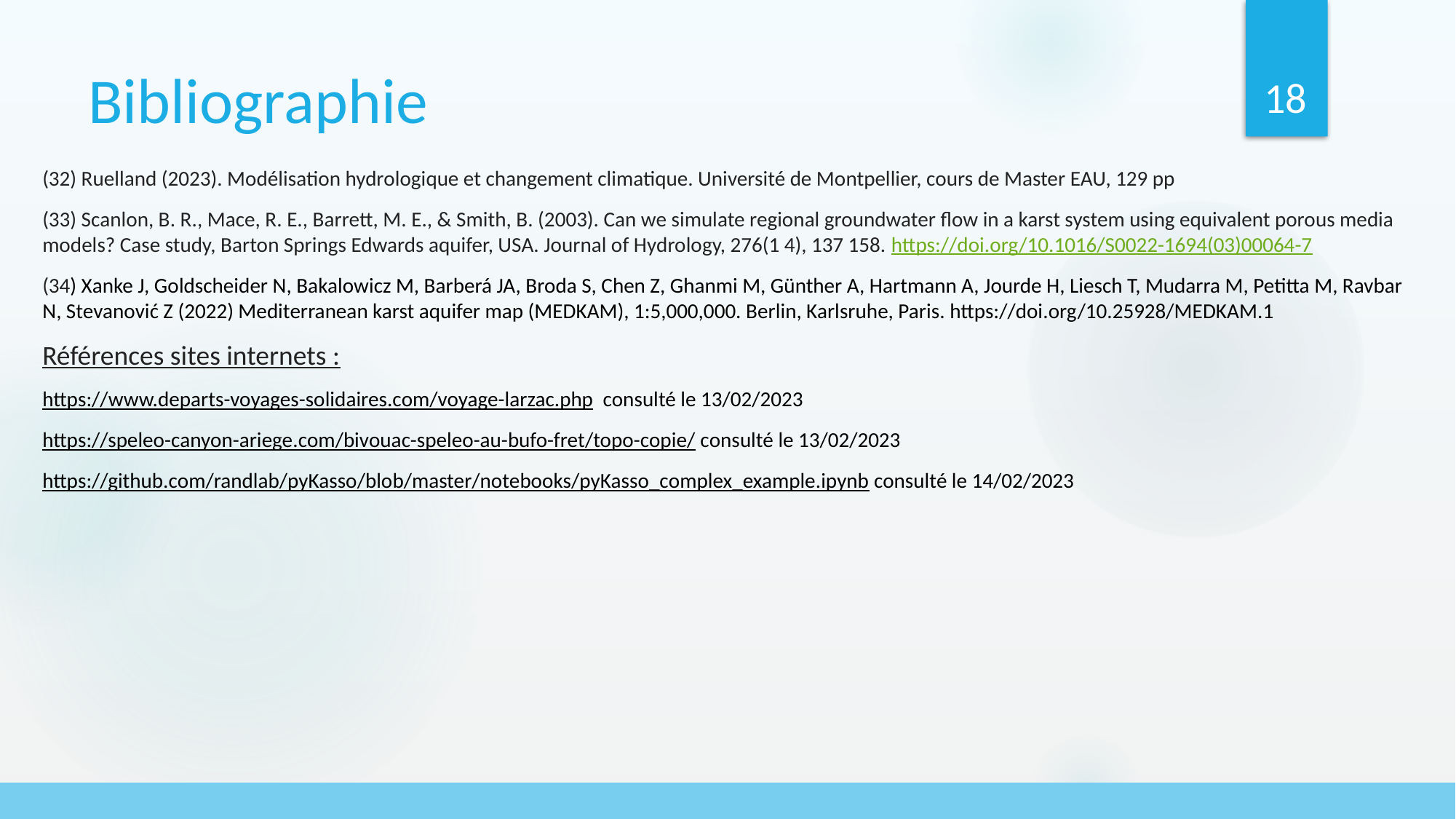

18
# Bibliographie
(32) Ruelland (2023). Modélisation hydrologique et changement climatique. Université de Montpellier, cours de Master EAU, 129 pp
(33) Scanlon, B. R., Mace, R. E., Barrett, M. E., & Smith, B. (2003). Can we simulate regional groundwater flow in a karst system using equivalent porous media models? Case study, Barton Springs Edwards aquifer, USA. Journal of Hydrology, 276(1 4), 137 158. https://doi.org/10.1016/S0022-1694(03)00064-7
(34) Xanke J, Goldscheider N, Bakalowicz M, Barberá JA, Broda S, Chen Z, Ghanmi M, Günther A, Hartmann A, Jourde H, Liesch T, Mudarra M, Petitta M, Ravbar N, Stevanović Z (2022) Mediterranean karst aquifer map (MEDKAM), 1:5,000,000. Berlin, Karlsruhe, Paris. https://doi.org/10.25928/MEDKAM.1
Références sites internets :
https://www.departs-voyages-solidaires.com/voyage-larzac.php  consulté le 13/02/2023
https://speleo-canyon-ariege.com/bivouac-speleo-au-bufo-fret/topo-copie/ consulté le 13/02/2023
https://github.com/randlab/pyKasso/blob/master/notebooks/pyKasso_complex_example.ipynb consulté le 14/02/2023